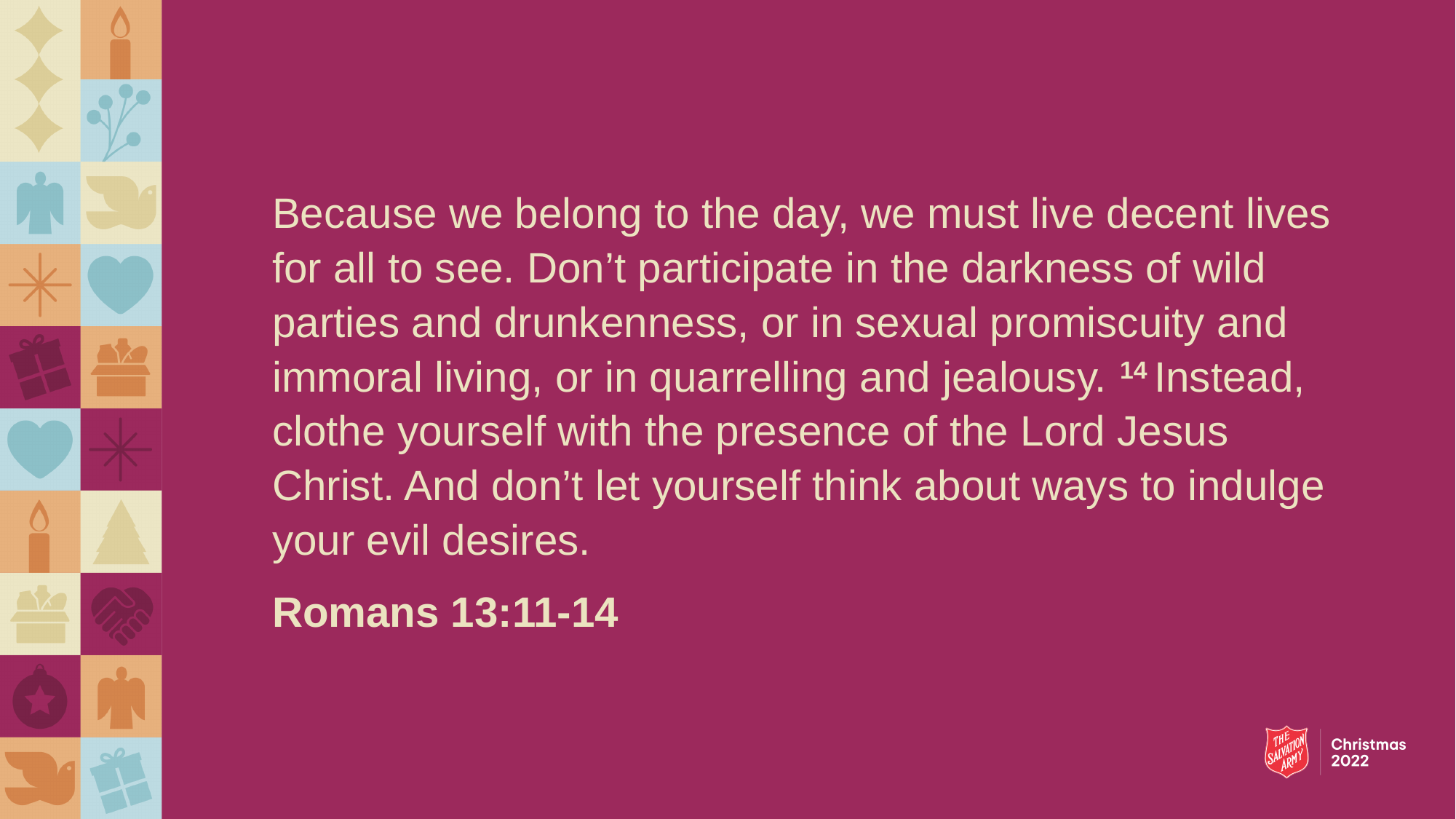

Because we belong to the day, we must live decent lives for all to see. Don’t participate in the darkness of wild parties and drunkenness, or in sexual promiscuity and immoral living, or in quarrelling and jealousy. 14 Instead, clothe yourself with the presence of the Lord Jesus Christ. And don’t let yourself think about ways to indulge your evil desires.
Romans 13:11-14